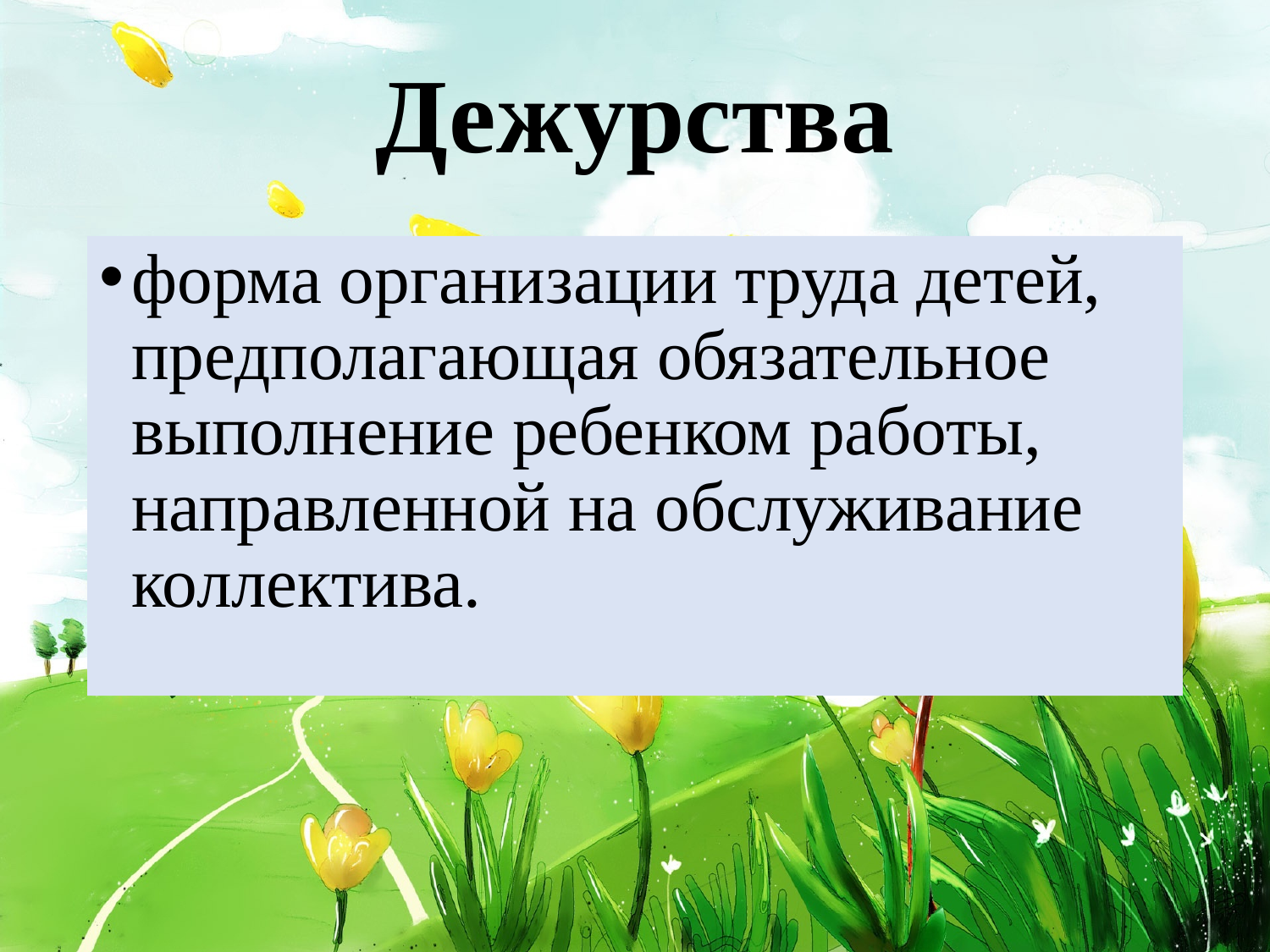

Дежурства
форма организации труда детей, предполагающая обязательное выполнение ребенком работы, направленной на обслуживание коллектива.